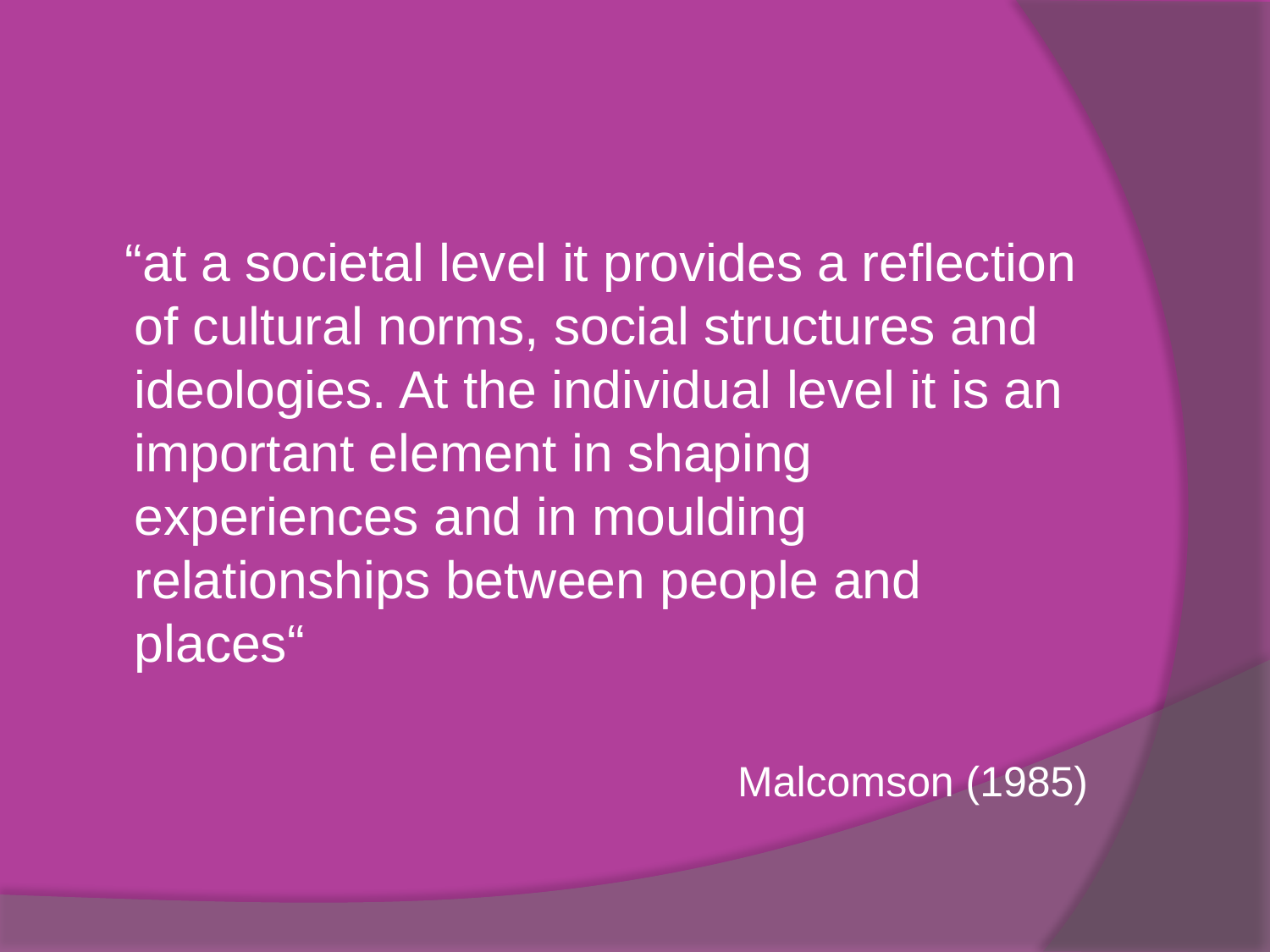

#
   “at a societal level it provides a reflection of cultural norms, social structures and ideologies. At the individual level it is an important element in shaping experiences and in moulding relationships between people and places“

Malcomson (1985)